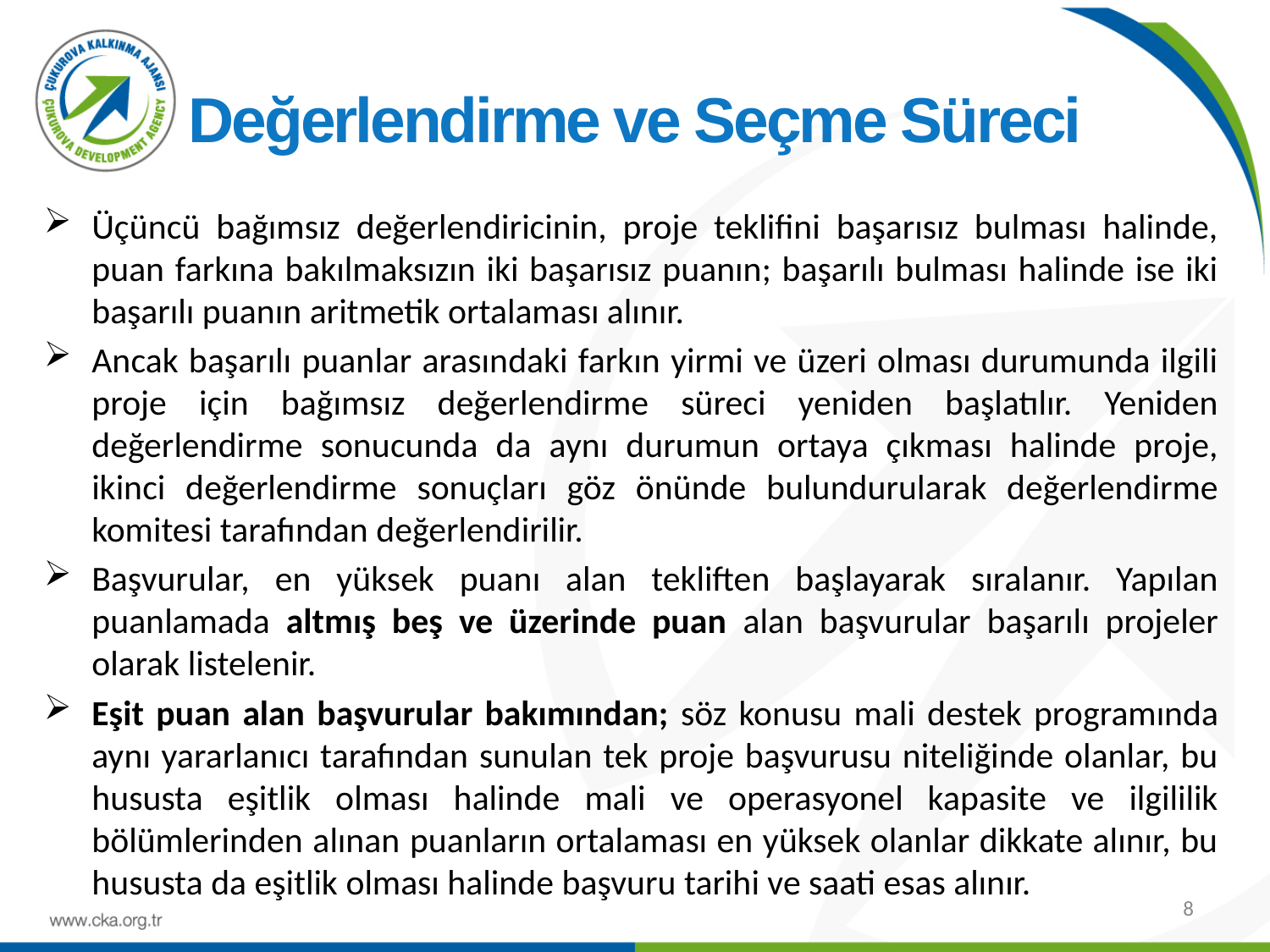

# Değerlendirme ve Seçme Süreci
Üçüncü bağımsız değerlendiricinin, proje teklifini başarısız bulması halinde, puan farkına bakılmaksızın iki başarısız puanın; başarılı bulması halinde ise iki başarılı puanın aritmetik ortalaması alınır.
Ancak başarılı puanlar arasındaki farkın yirmi ve üzeri olması durumunda ilgili proje için bağımsız değerlendirme süreci yeniden başlatılır. Yeniden değerlendirme sonucunda da aynı durumun ortaya çıkması halinde proje, ikinci değerlendirme sonuçları göz önünde bulundurularak değerlendirme komitesi tarafından değerlendirilir.
Başvurular, en yüksek puanı alan tekliften başlayarak sıralanır. Yapılan puanlamada altmış beş ve üzerinde puan alan başvurular başarılı projeler olarak listelenir.
Eşit puan alan başvurular bakımından; söz konusu mali destek programında aynı yararlanıcı tarafından sunulan tek proje başvurusu niteliğinde olanlar, bu hususta eşitlik olması halinde mali ve operasyonel kapasite ve ilgililik bölümlerinden alınan puanların ortalaması en yüksek olanlar dikkate alınır, bu hususta da eşitlik olması halinde başvuru tarihi ve saati esas alınır.
8